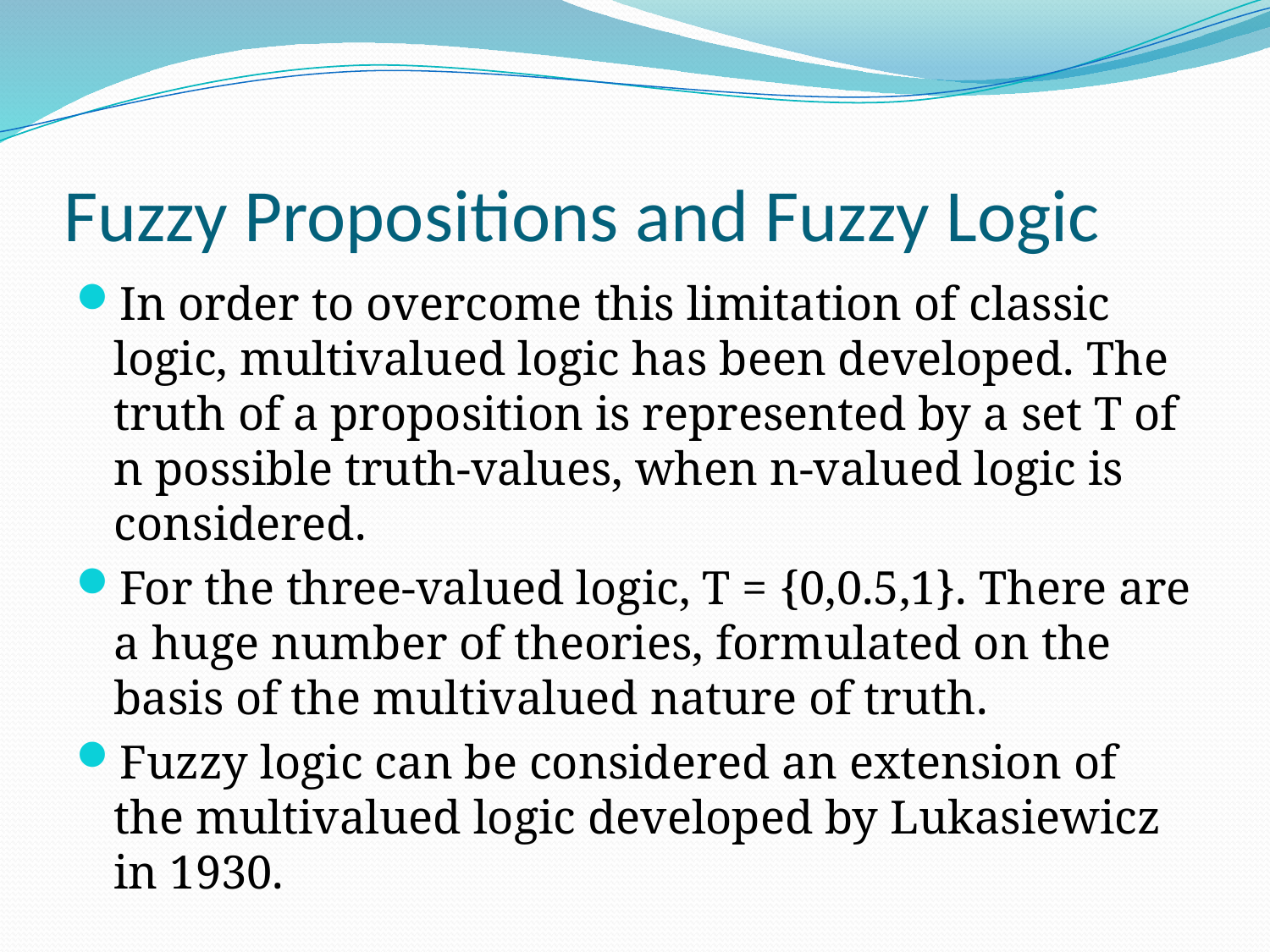

# Fuzzy Propositions and Fuzzy Logic
In order to overcome this limitation of classic logic, multivalued logic has been developed. The truth of a proposition is represented by a set T of n possible truth-values, when n-valued logic is considered.
For the three-valued logic, T = {0,0.5,1}. There are a huge number of theories, formulated on the basis of the multivalued nature of truth.
Fuzzy logic can be considered an extension of the multivalued logic developed by Lukasiewicz in 1930.